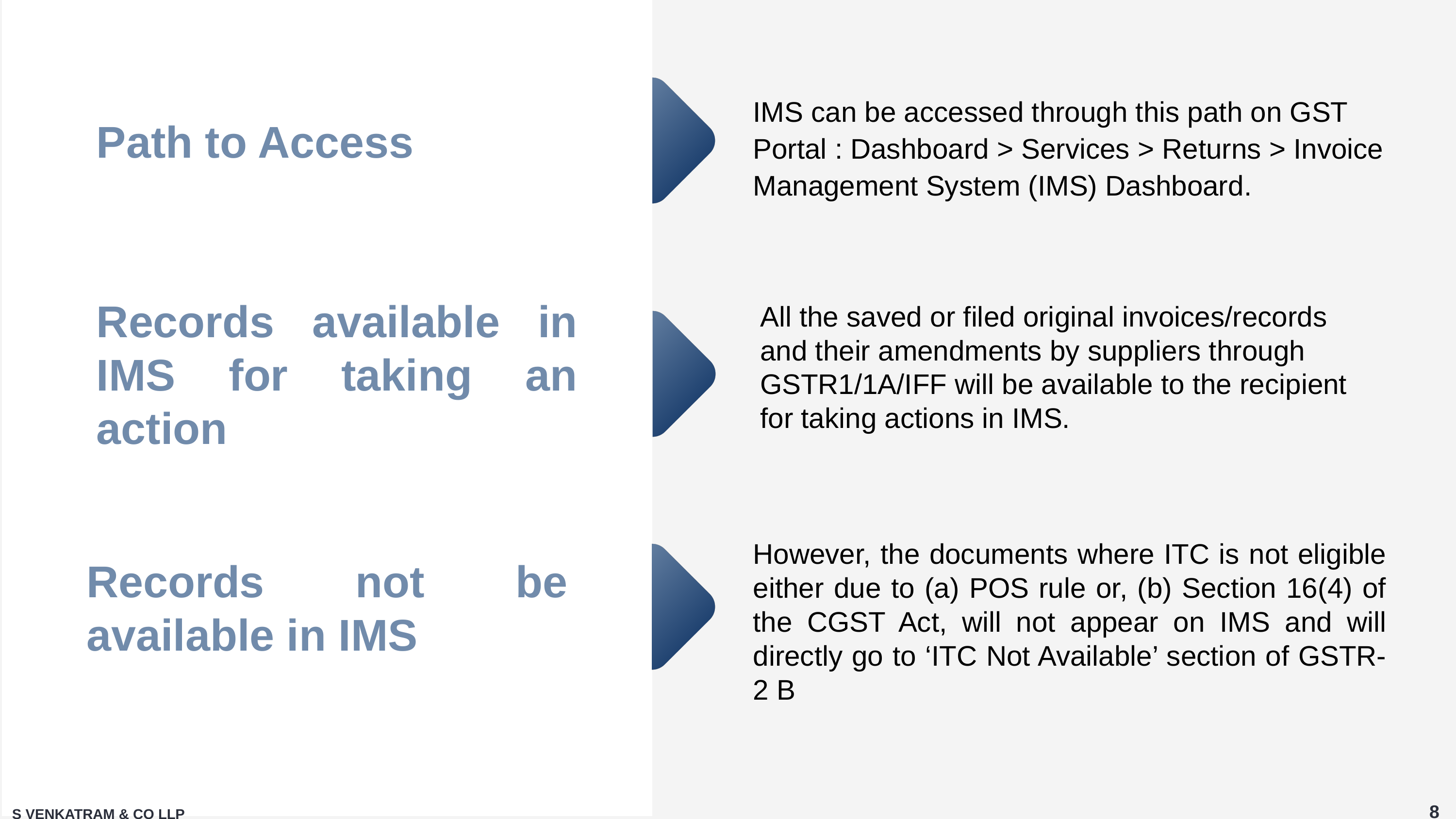

IMS can be accessed through this path on GST Portal : Dashboard > Services > Returns > Invoice Management System (IMS) Dashboard.
Path to Access
Records available in IMS for taking an action
All the saved or filed original invoices/records and their amendments by suppliers through GSTR1/1A/IFF will be available to the recipient for taking actions in IMS.

However, the documents where ITC is not eligible either due to (a) POS rule or, (b) Section 16(4) of the CGST Act, will not appear on IMS and will directly go to ‘ITC Not Available’ section of GSTR- 2 B

Records not be available in IMS
8
S VENKATRAM & CO LLP